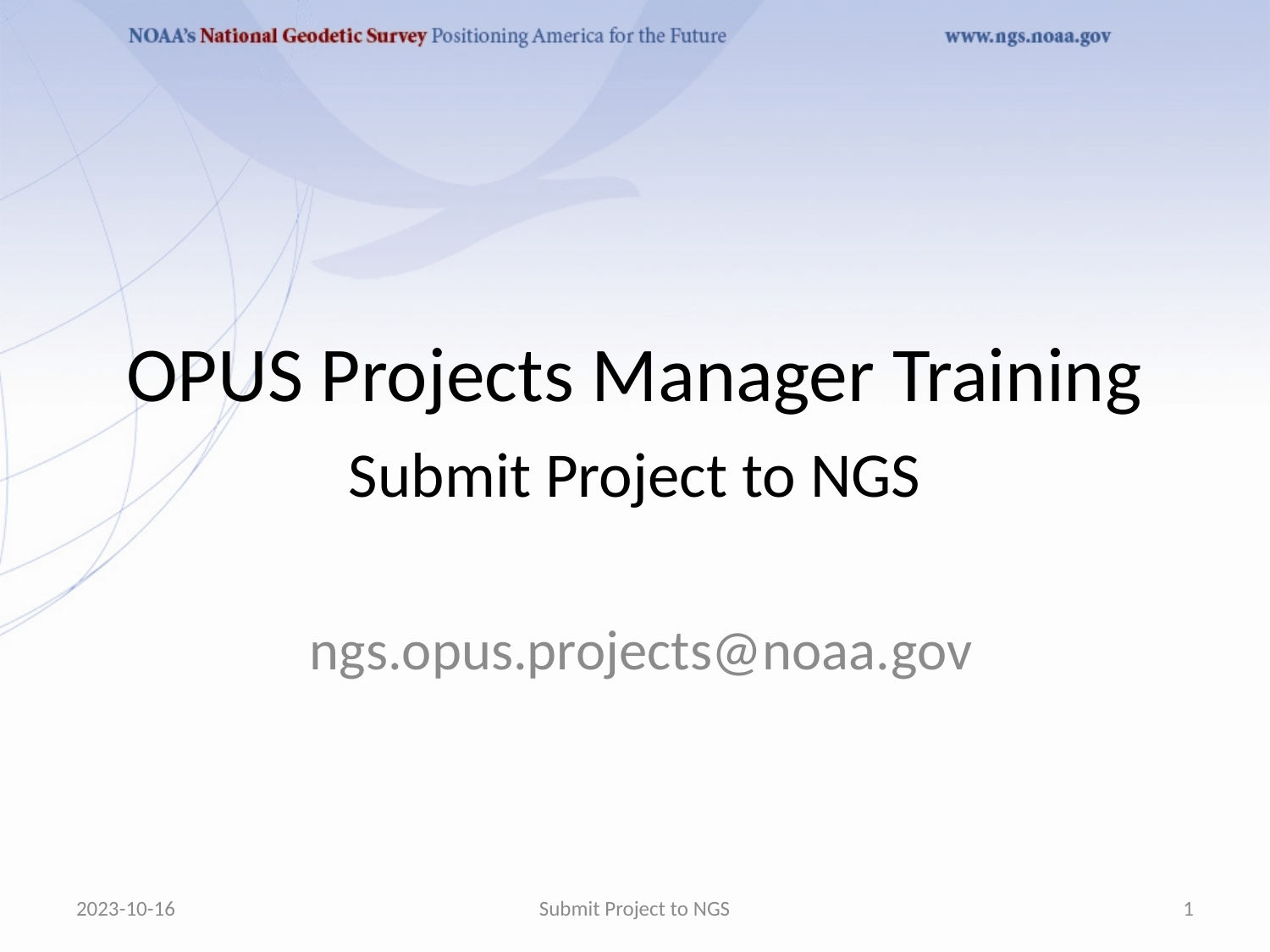

# OPUS Projects Manager Training
Submit Project to NGS
 ngs.opus.projects@noaa.gov
2023-10-16
Submit Project to NGS
1